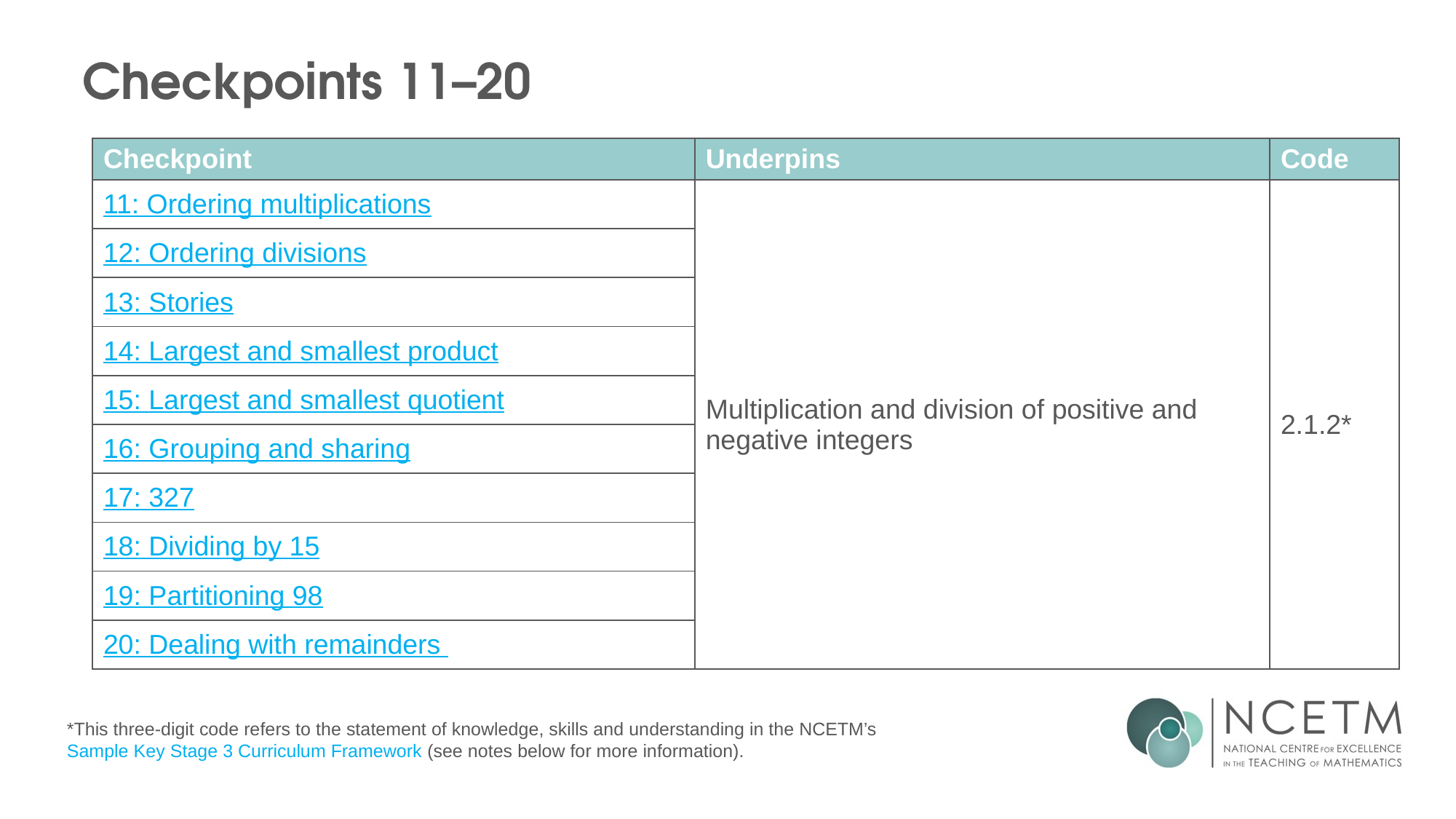

# Checkpoints 11–20
| Checkpoint | Underpins | Code |
| --- | --- | --- |
| 11: Ordering multiplications | Multiplication and division of positive and negative integers | 2.1.2\* |
| 12: Ordering divisions |  |  |
| 13: Stories |  |  |
| 14: Largest and smallest product | Understand place value in decimals, including recognising exponent and fractional representations of the column headings | 1.1.1.2 |
| 15: Largest and smallest quotient |  |  |
| 16: Grouping and sharing | Addition and subtraction with decimals |  |
| 17: 327 |  |  |
| 18: Dividing by 15 |  |  |
| 19: Partitioning 98 |  |  |
| 20: Dealing with remainders |  |  |
*This three-digit code refers to the statement of knowledge, skills and understanding in the NCETM’s Sample Key Stage 3 Curriculum Framework (see notes below for more information).